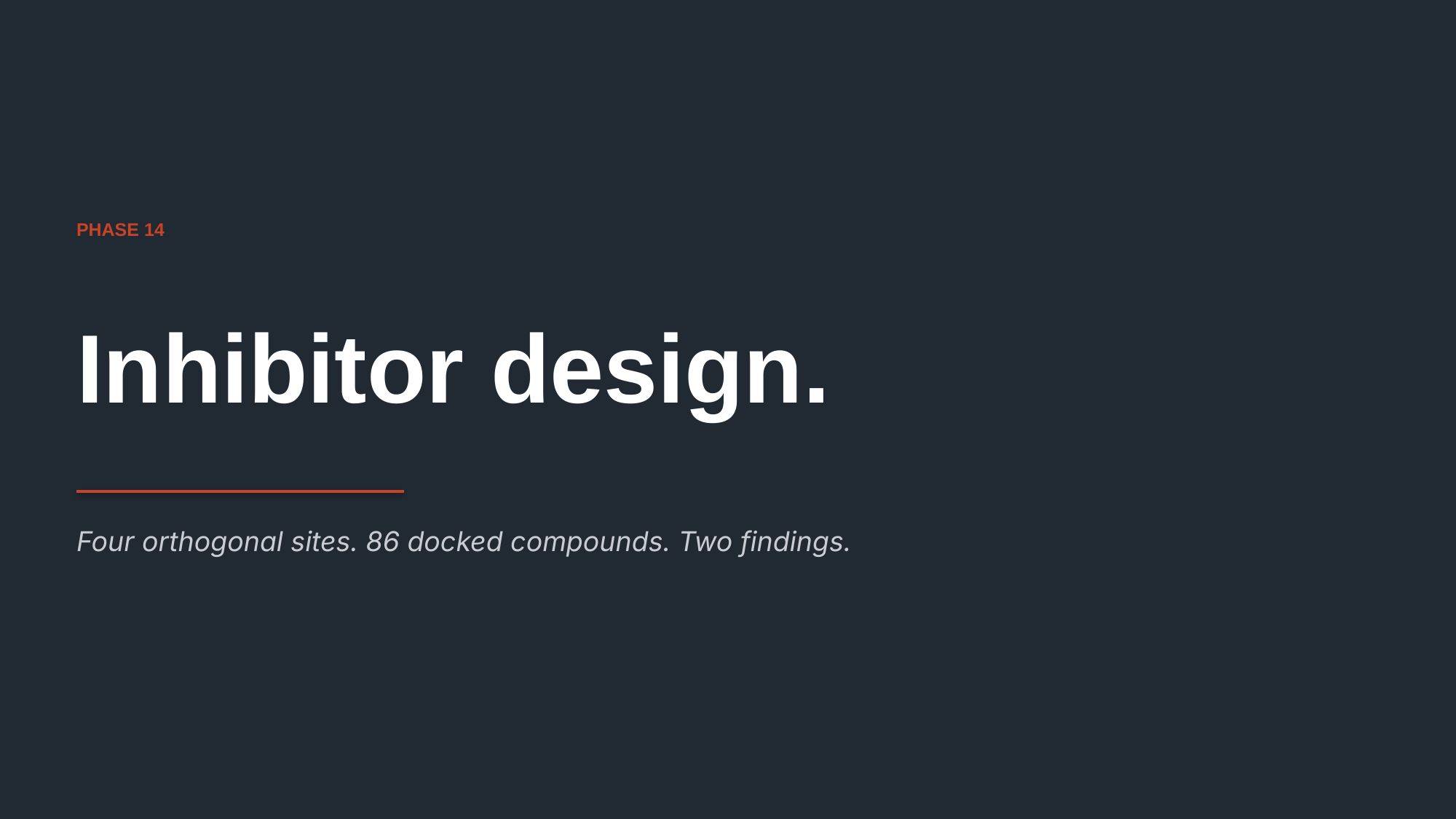

PHASE 14
Inhibitor design.
Four orthogonal sites. 86 docked compounds. Two findings.